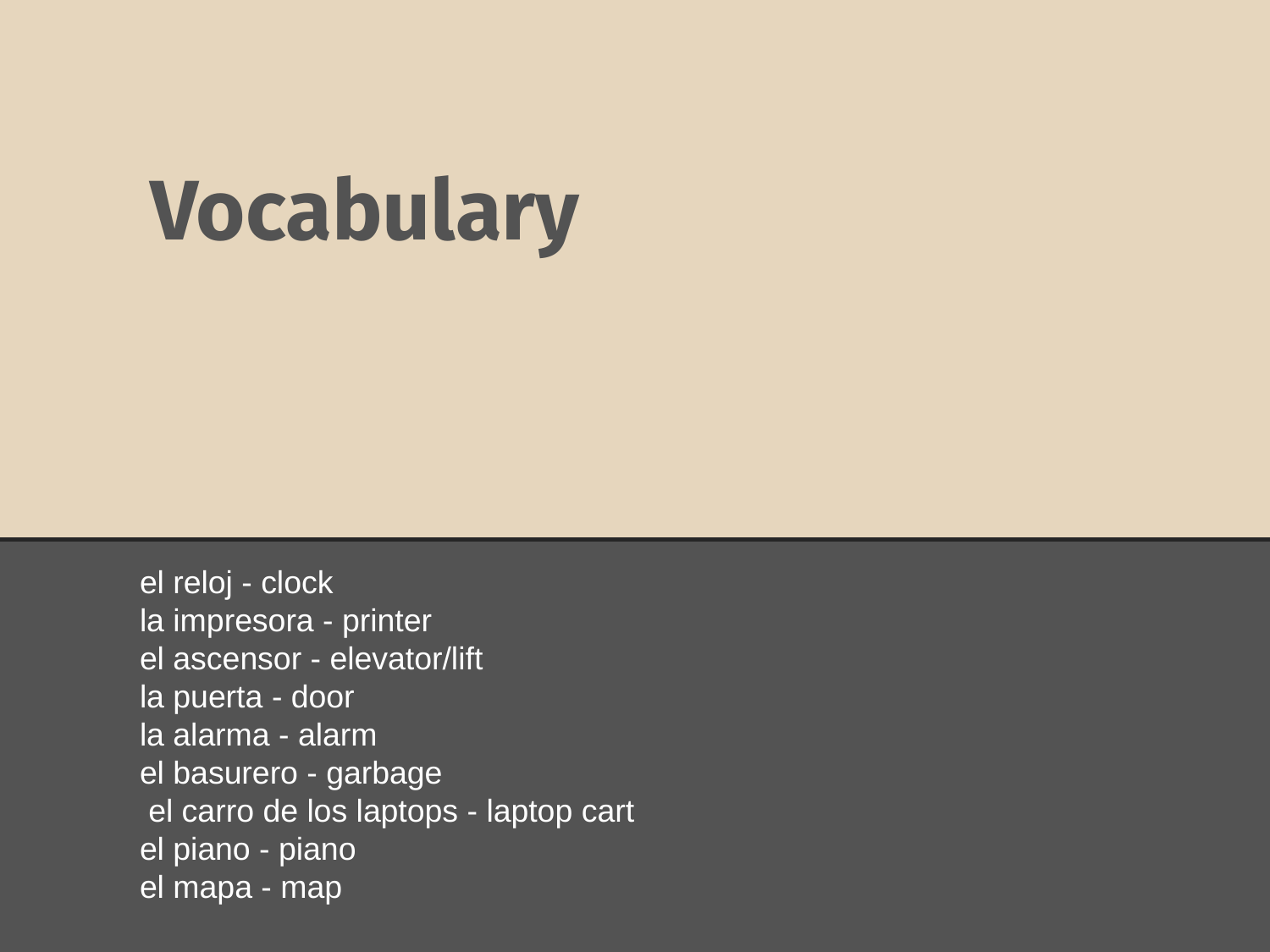

# Vocabulary
el reloj - clock
la impresora - printer
el ascensor - elevator/lift
la puerta - door
la alarma - alarm
el basurero - garbage
 el carro de los laptops - laptop cart
el piano - piano
el mapa - map